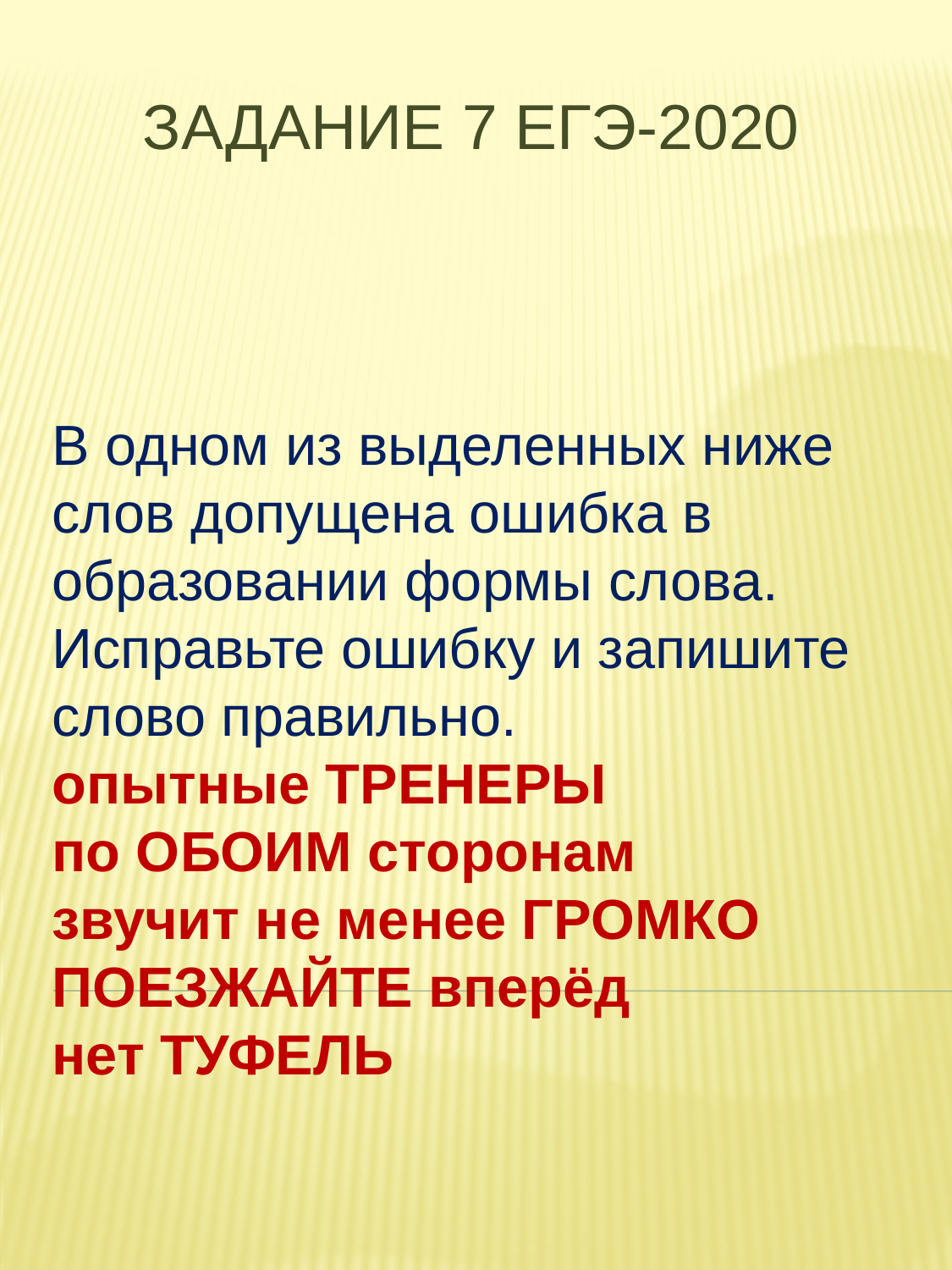

# Задание 7 ЕГЭ-2020
В одном из выделенных ниже слов допущена ошибка в образовании формы слова. Исправьте ошибку и запишите слово правильно.
опытные ТРЕНЕРЫ 
по ОБОИМ сторонам 
звучит не менее ГРОМКО 
ПОЕЗЖАЙТЕ вперёд 
нет ТУФЕЛЬ